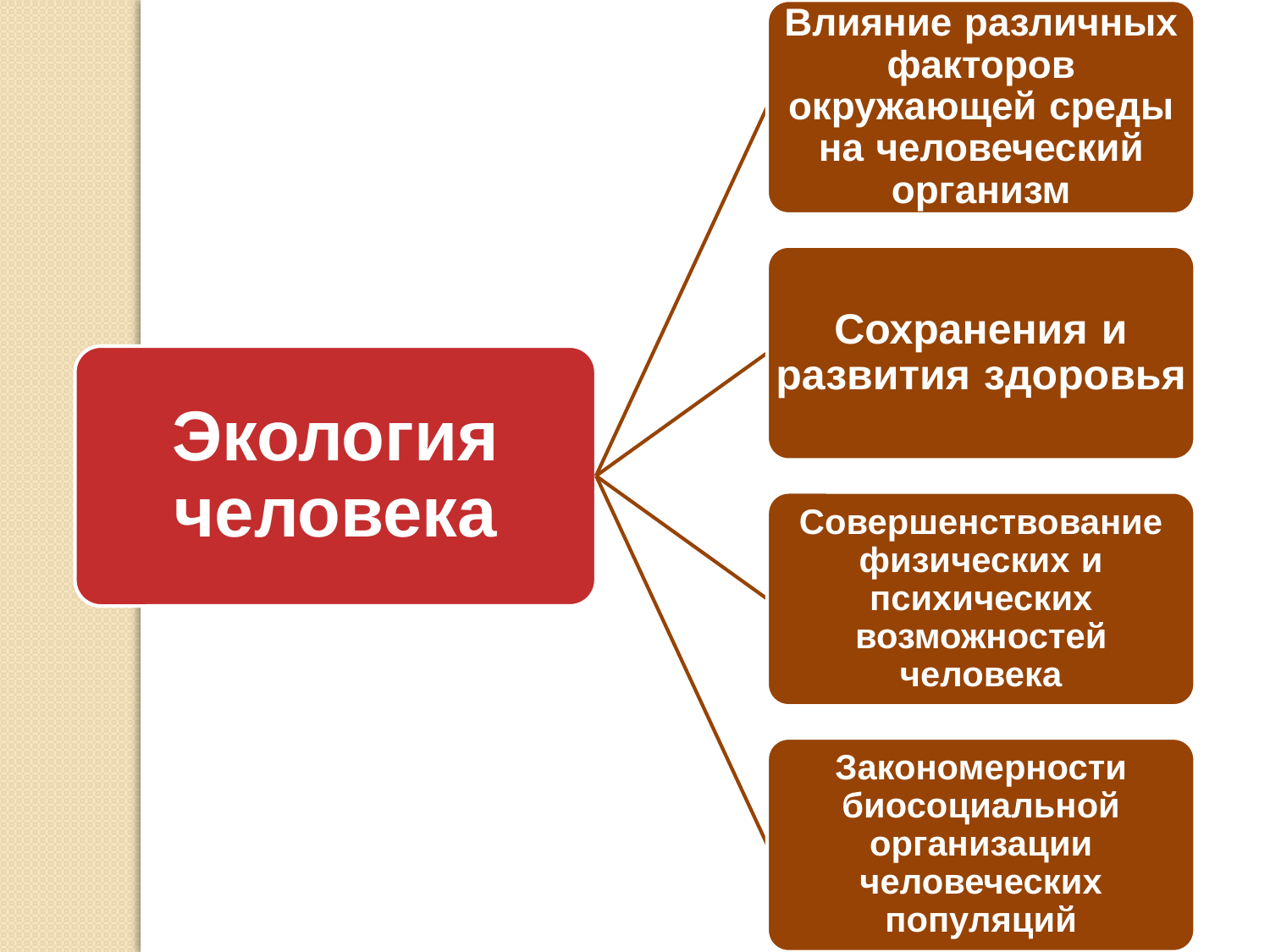

Экология человека

Влияние различных факторов окружающей среды на человеческий организм

Сохранения и развития здоровья

Совершенствование физических и психических возможностей человека

Закономерности биосоциальной организации человеческих популяций